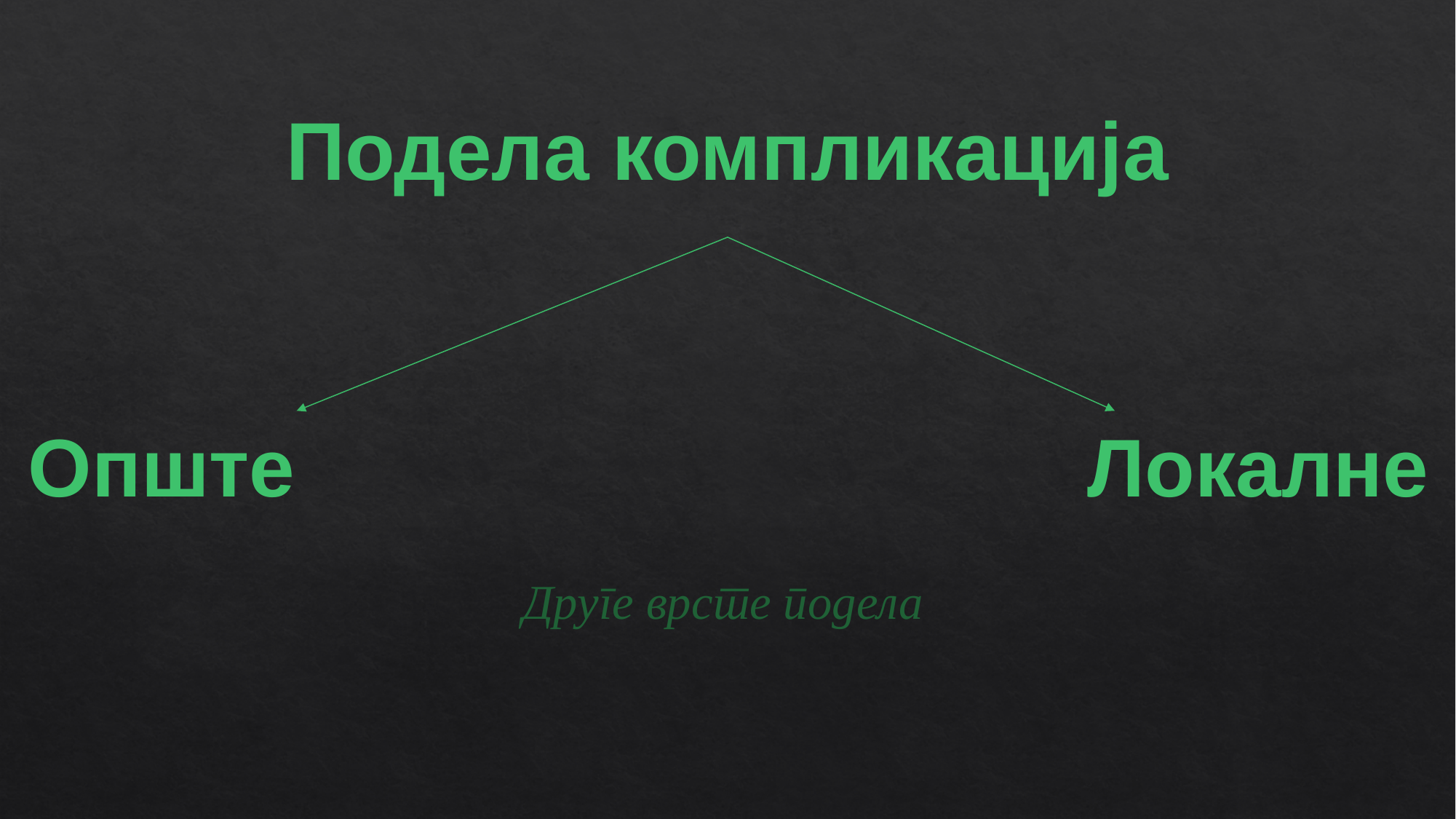

Подела компликација
Опште
Локалне
Друге врсте подела